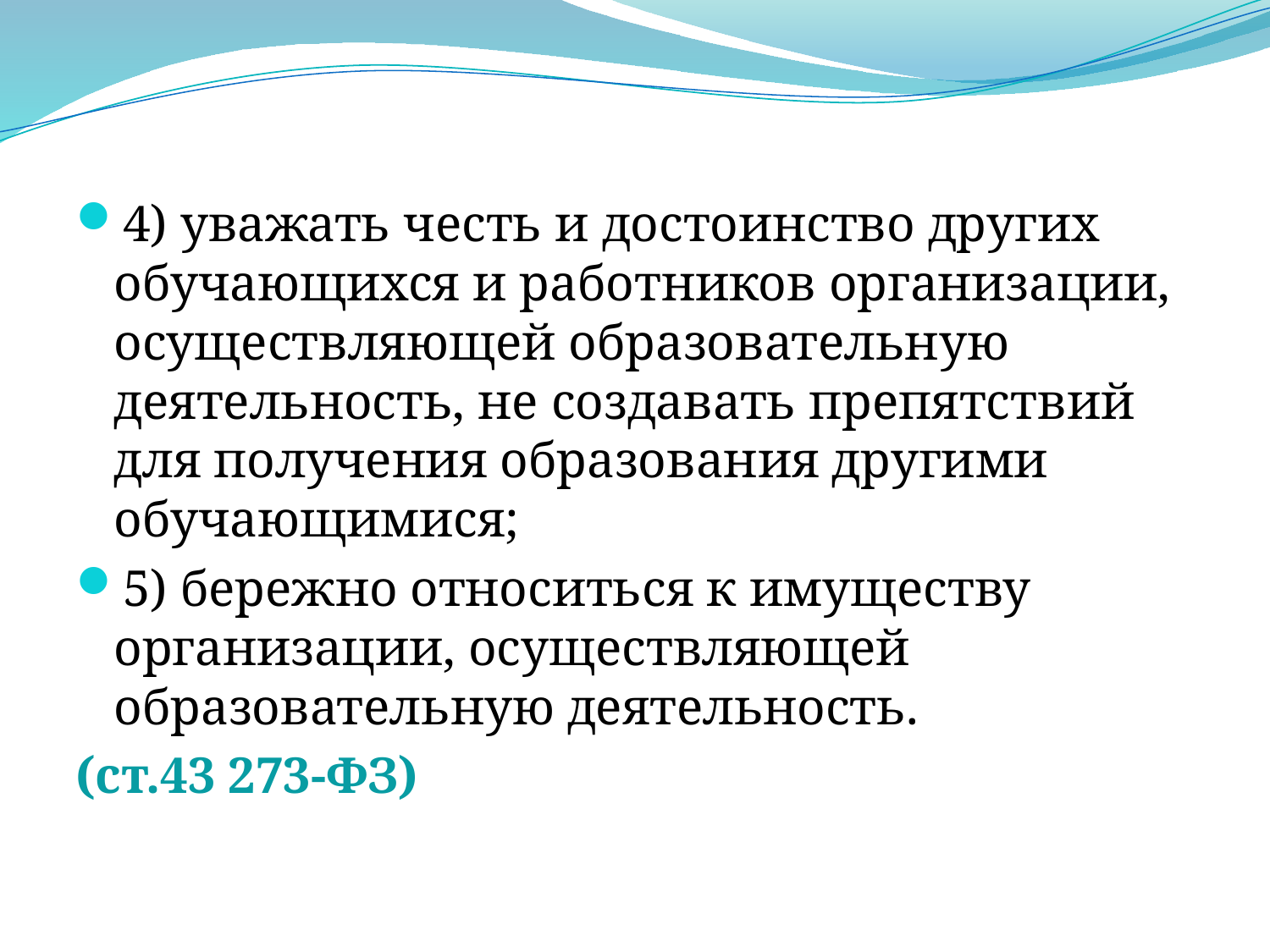

4) уважать честь и достоинство других обучающихся и работников организации, осуществляющей образовательную деятельность, не создавать препятствий для получения образования другими обучающимися;
5) бережно относиться к имуществу организации, осуществляющей образовательную деятельность.
(ст.43 273-ФЗ)